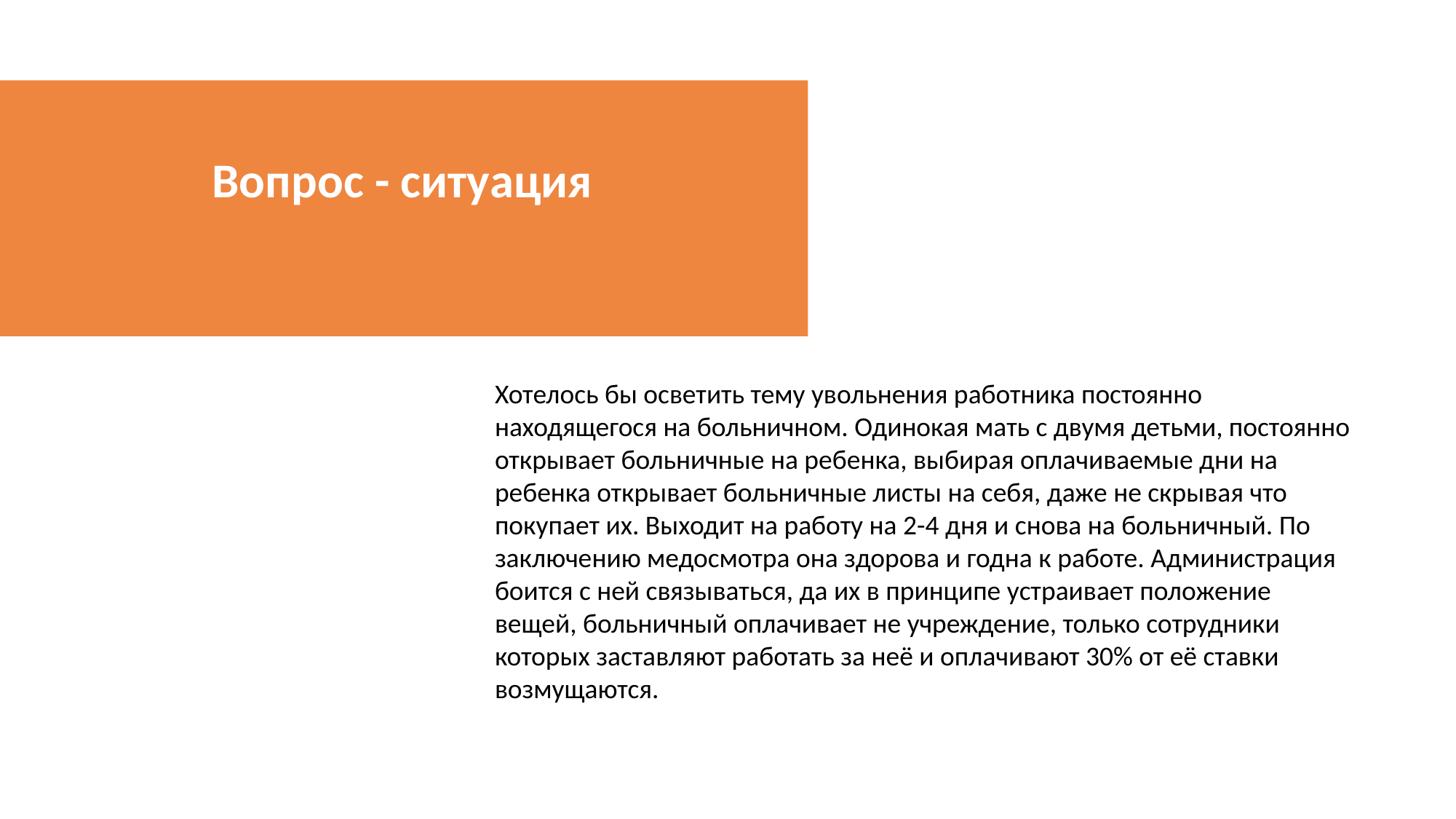

Вопрос - ситуация
Хотелось бы осветить тему увольнения работника постоянно находящегося на больничном. Одинокая мать с двумя детьми, постоянно открывает больничные на ребенка, выбирая оплачиваемые дни на ребенка открывает больничные листы на себя, даже не скрывая что покупает их. Выходит на работу на 2-4 дня и снова на больничный. По заключению медосмотра она здорова и годна к работе. Администрация боится с ней связываться, да их в принципе устраивает положение вещей, больничный оплачивает не учреждение, только сотрудники которых заставляют работать за неё и оплачивают 30% от её ставки возмущаются.